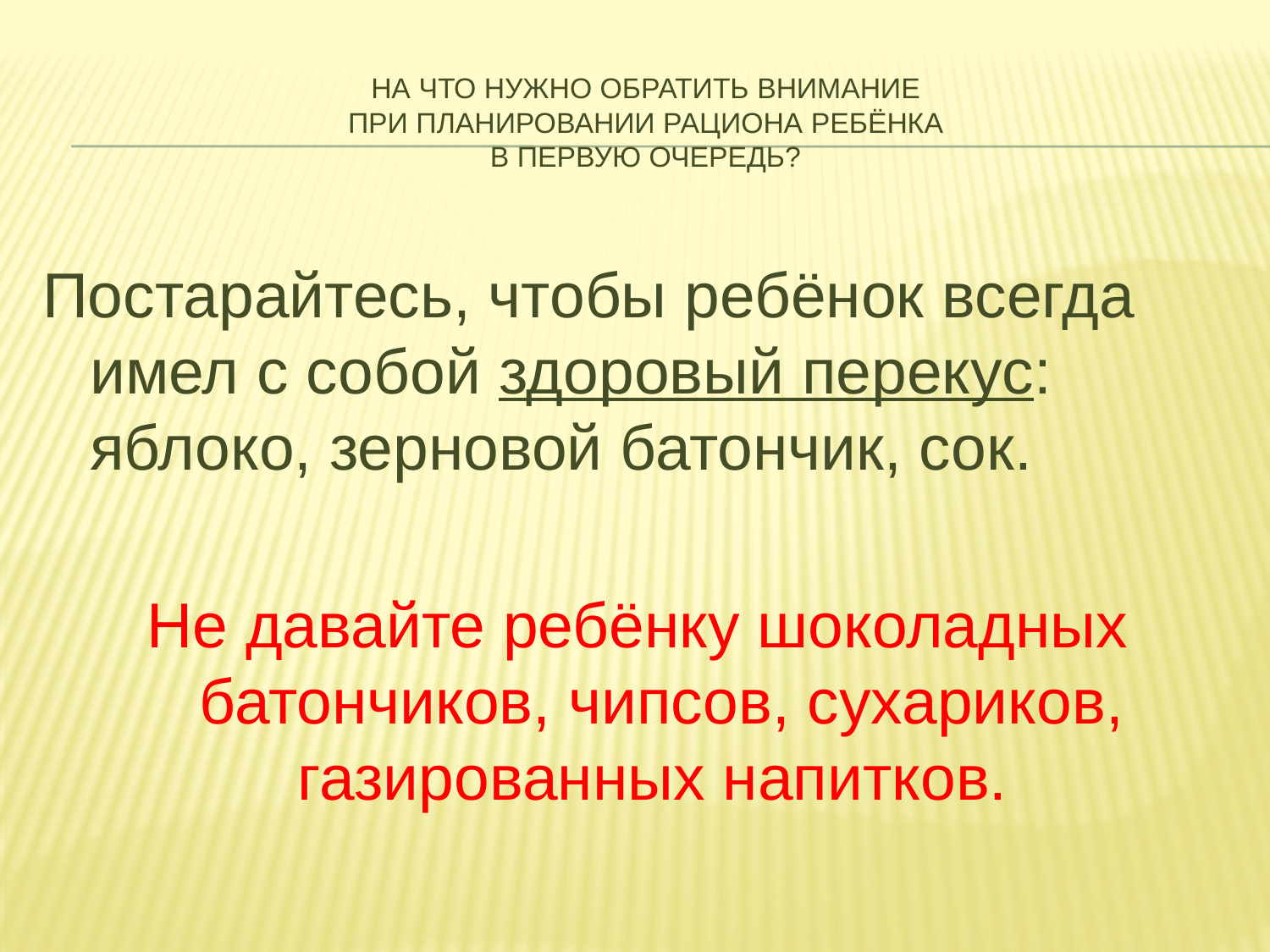

# На что нужно обратить внимание при планировании рациона ребёнка в первую очередь?
Постарайтесь, чтобы ребёнок всегда имел с собой здоровый перекус: яблоко, зерновой батончик, сок.

Не давайте ребёнку шоколадных батончиков, чипсов, сухариков, газированных напитков.